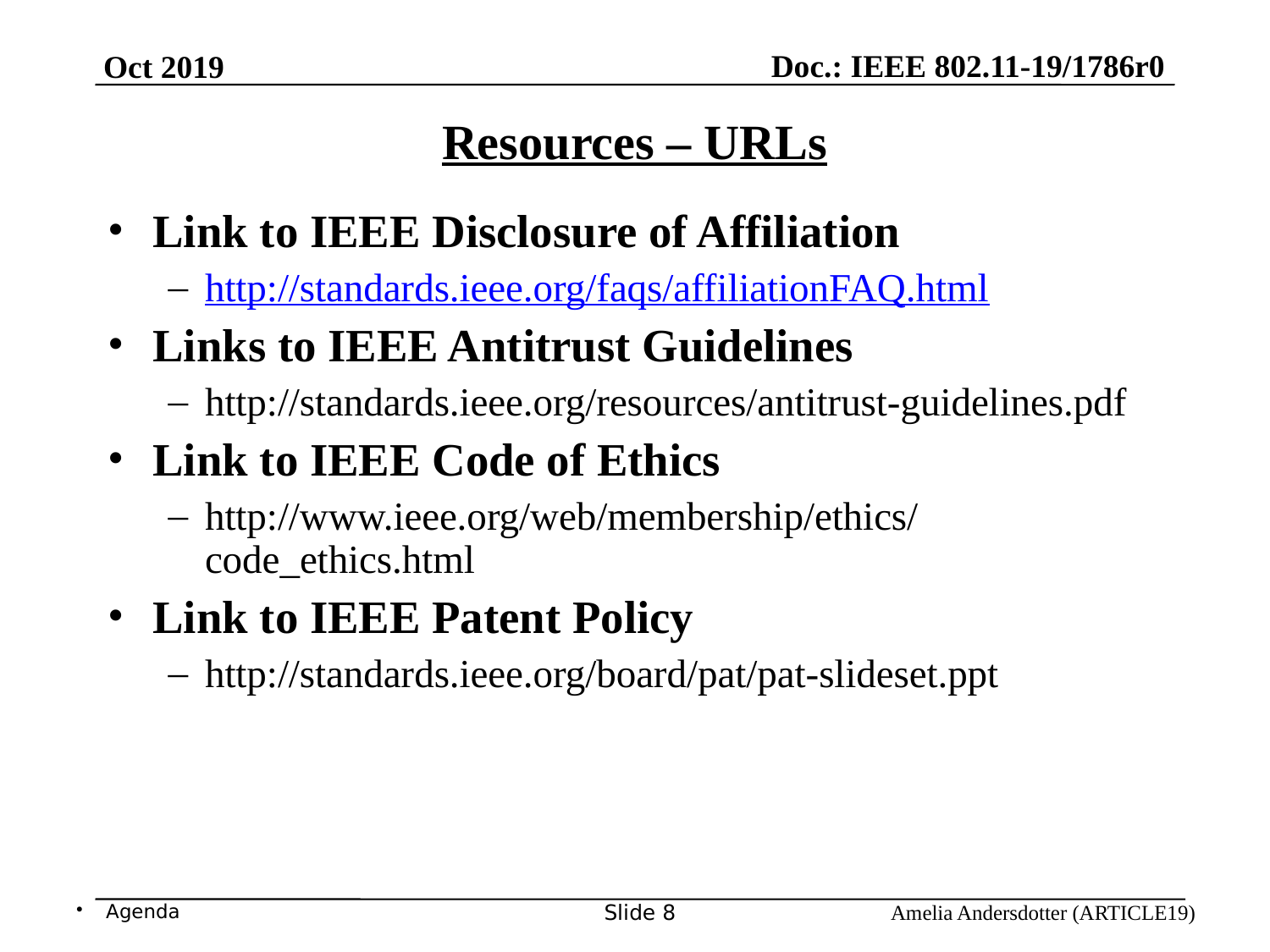

Oct 2019
Resources – URLs
Link to IEEE Disclosure of Affiliation
http://standards.ieee.org/faqs/affiliationFAQ.html
Links to IEEE Antitrust Guidelines
http://standards.ieee.org/resources/antitrust-guidelines.pdf
Link to IEEE Code of Ethics
http://www.ieee.org/web/membership/ethics/code_ethics.html
Link to IEEE Patent Policy
http://standards.ieee.org/board/pat/pat-slideset.ppt
Slide 8
Amelia Andersdotter (ARTICLE19)